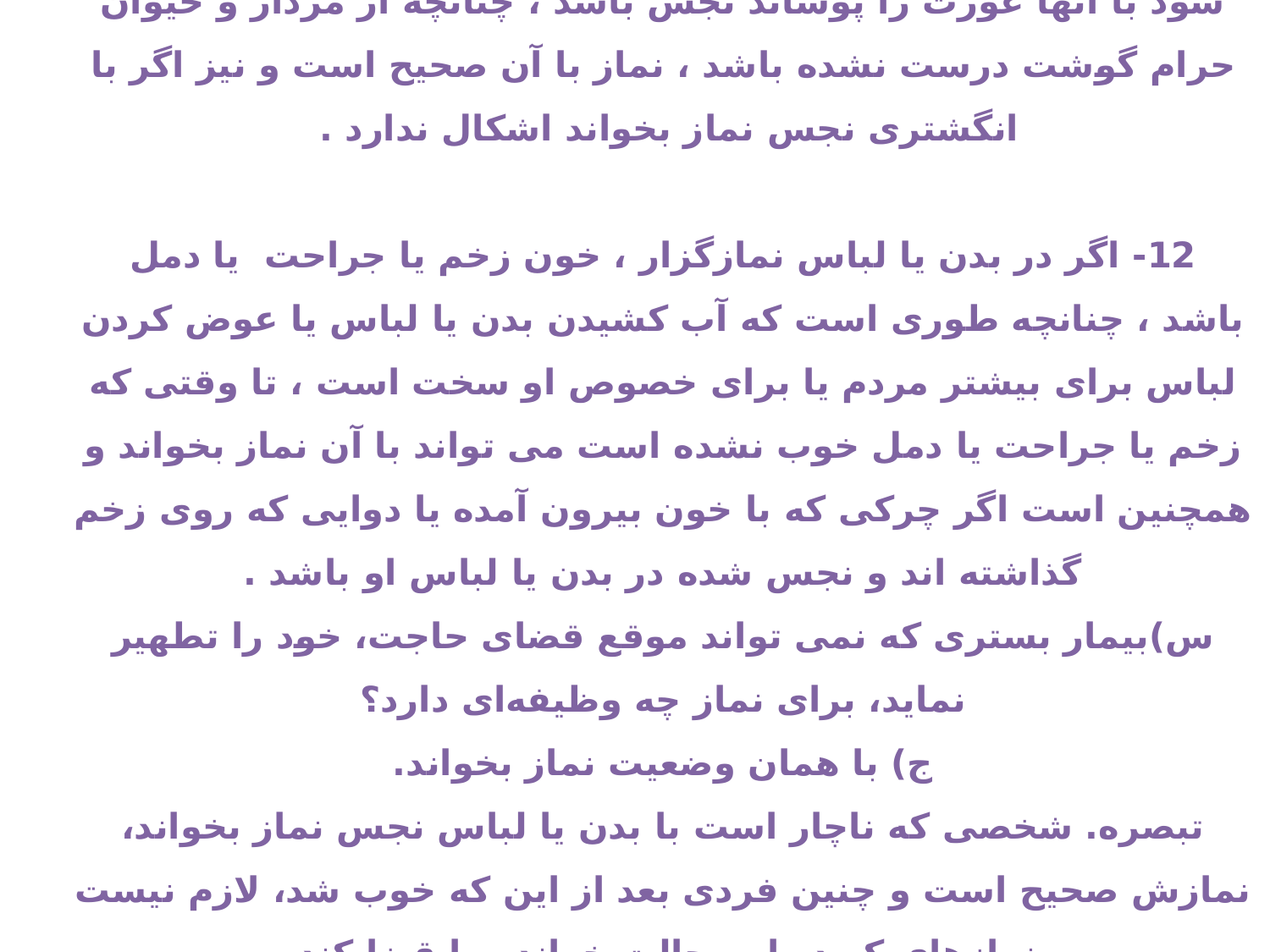

11- اگر لباس های کوچک نماز گزار مانند عرق چین و جوراب که نمی شود با آنها عورت را پوشاند نجس باشد ، چنانچه از مردار و حیوان حرام گوشت درست نشده باشد ، نماز با آن صحیح است و نیز اگر با انگشتری نجس نماز بخواند اشکال ندارد .

12- اگر در بدن یا لباس نمازگزار ، خون زخم یا جراحت  یا دمل باشد ، چنانچه طوری است که آب کشیدن بدن یا لباس یا عوض کردن لباس برای بیشتر مردم یا برای خصوص او سخت است ، تا وقتی که زخم یا جراحت یا دمل خوب نشده است می تواند با آن نماز بخواند و همچنین است اگر چرکی که با خون بیرون آمده یا دوایی که روی زخم گذاشته اند و نجس شده در بدن یا لباس او باشد .
س)بیمار بستری که نمى تواند موقع قضاى حاجت، خود را تطهیر نماید، براى نماز چه وظیفه‌اى دارد؟
ج) با همان وضعیت نماز بخواند.
تبصره. شخصی که ناچار است با بدن یا لباس نجس نماز بخواند، نمازش صحیح است و چنین فردی بعد از این که خوب شد، لازم نیست نمازهای که در این حالت خوانده را قضا کند.